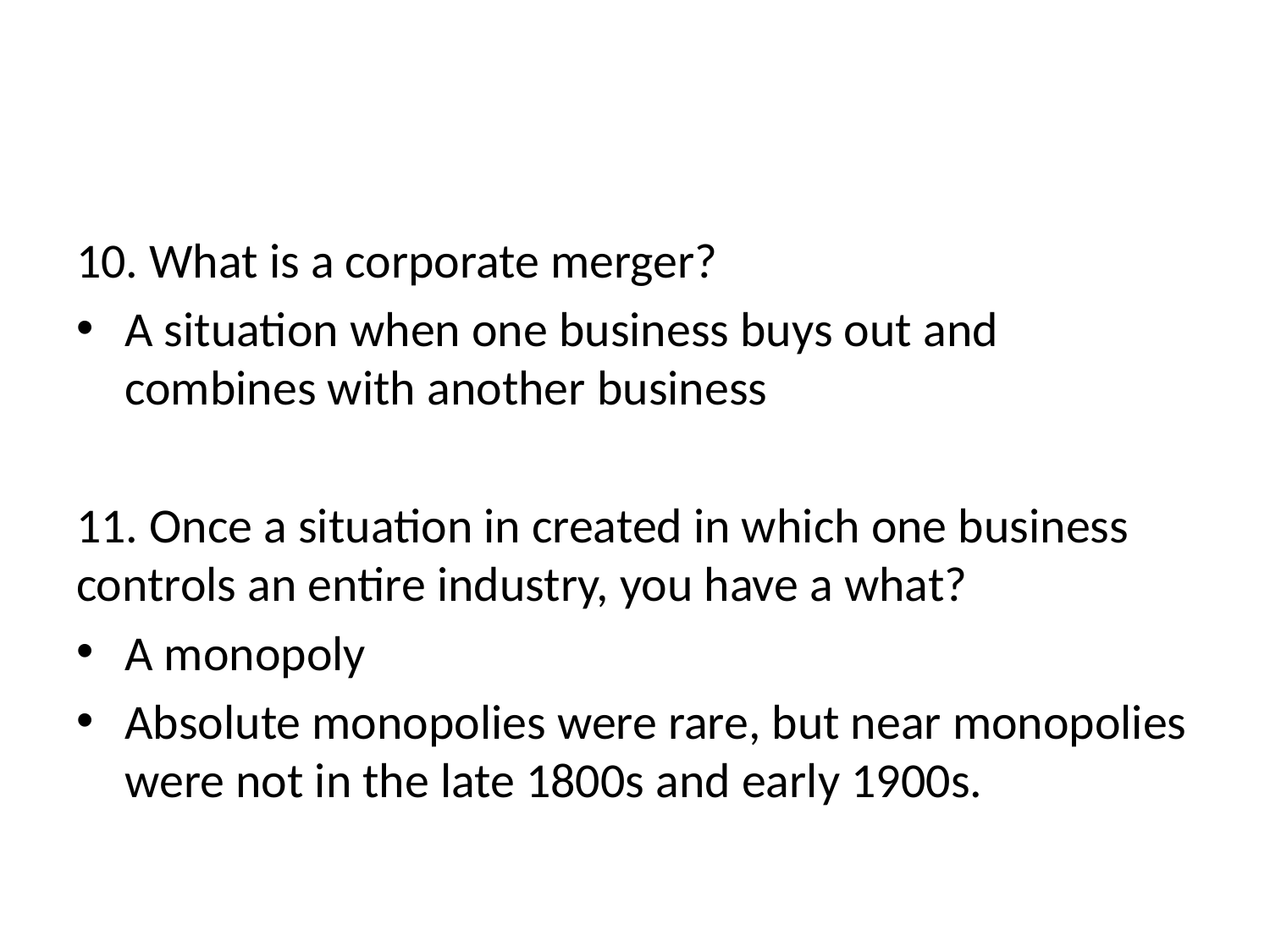

#
10. What is a corporate merger?
A situation when one business buys out and combines with another business

11. Once a situation in created in which one business controls an entire industry, you have a what?
A monopoly
Absolute monopolies were rare, but near monopolies were not in the late 1800s and early 1900s.